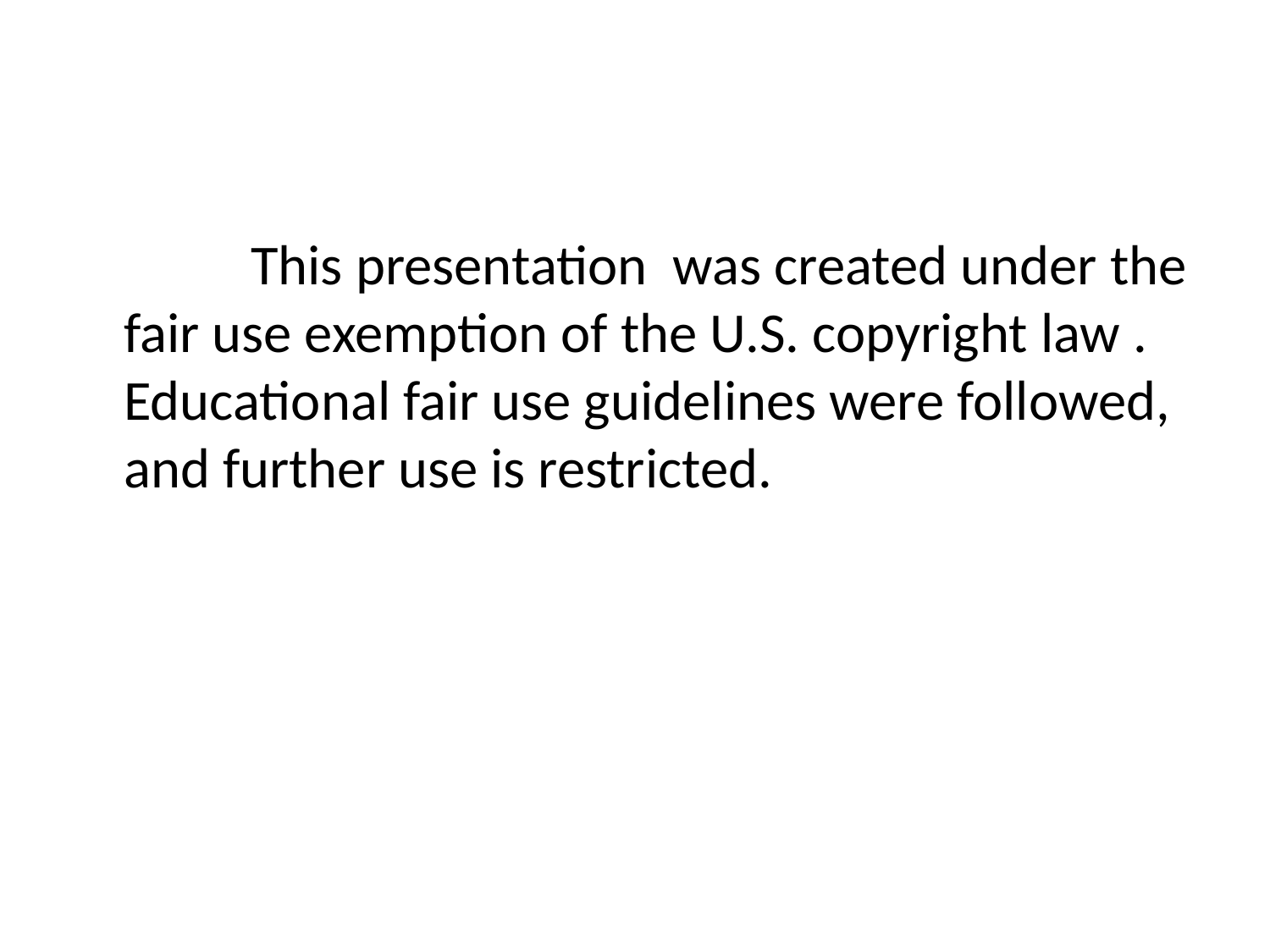

#
		This presentation  was created under the fair use exemption of the U.S. copyright law . Educational fair use guidelines were followed, and further use is restricted.